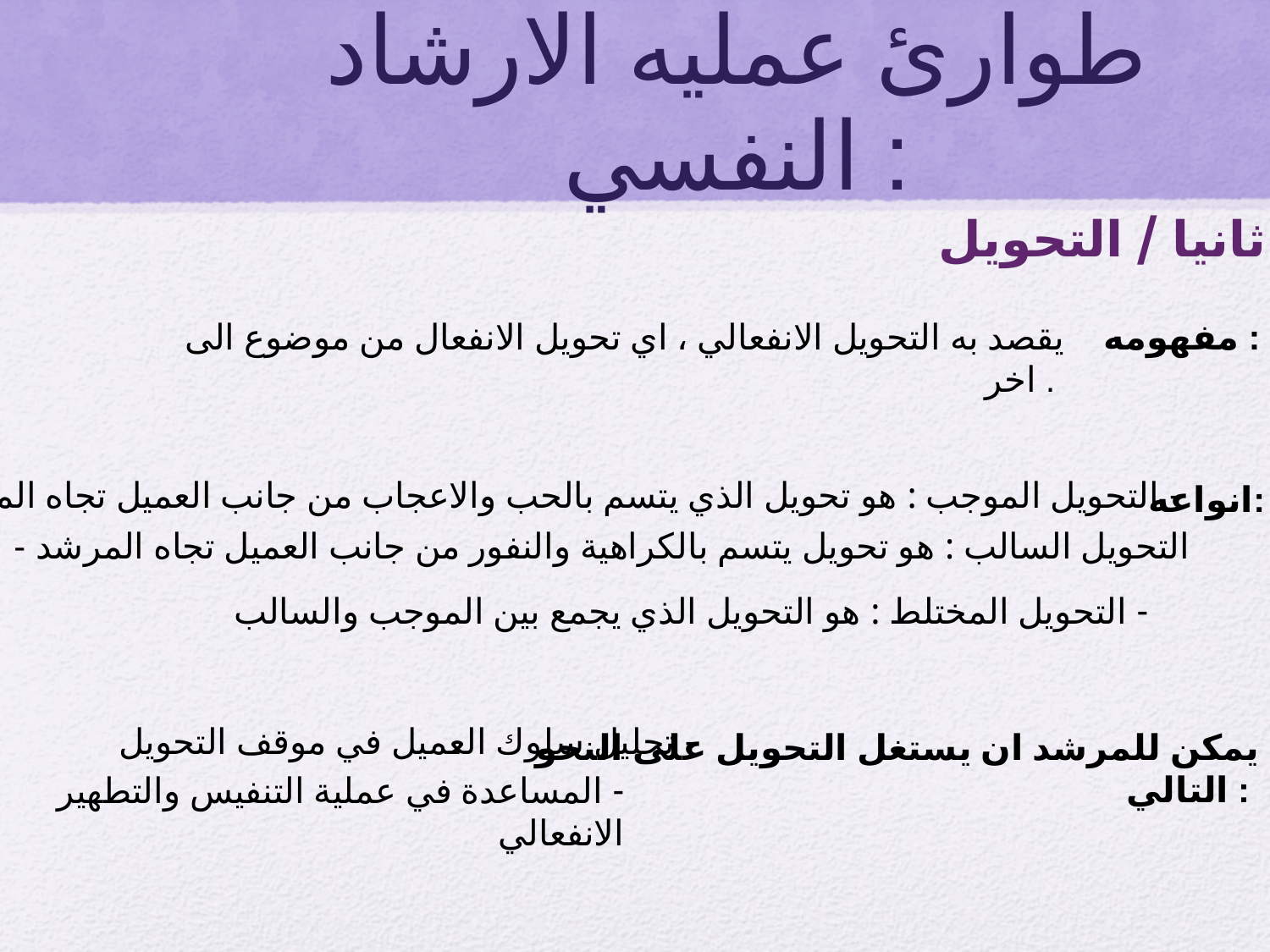

# طوارئ عمليه الارشاد النفسي :
ثانيا / التحويل
يقصد به التحويل الانفعالي ، اي تحويل الانفعال من موضوع الى اخر .
مفهومه :
- التحويل الموجب : هو تحويل الذي يتسم بالحب والاعجاب من جانب العميل تجاه المرشد
انواعه:
- التحويل السالب : هو تحويل يتسم بالكراهية والنفور من جانب العميل تجاه المرشد
- التحويل المختلط : هو التحويل الذي يجمع بين الموجب والسالب
- تحليل سلوك العميل في موقف التحويل
يمكن للمرشد ان يستغل التحويل على النحو التالي :
- المساعدة في عملية التنفيس والتطهير الانفعالي